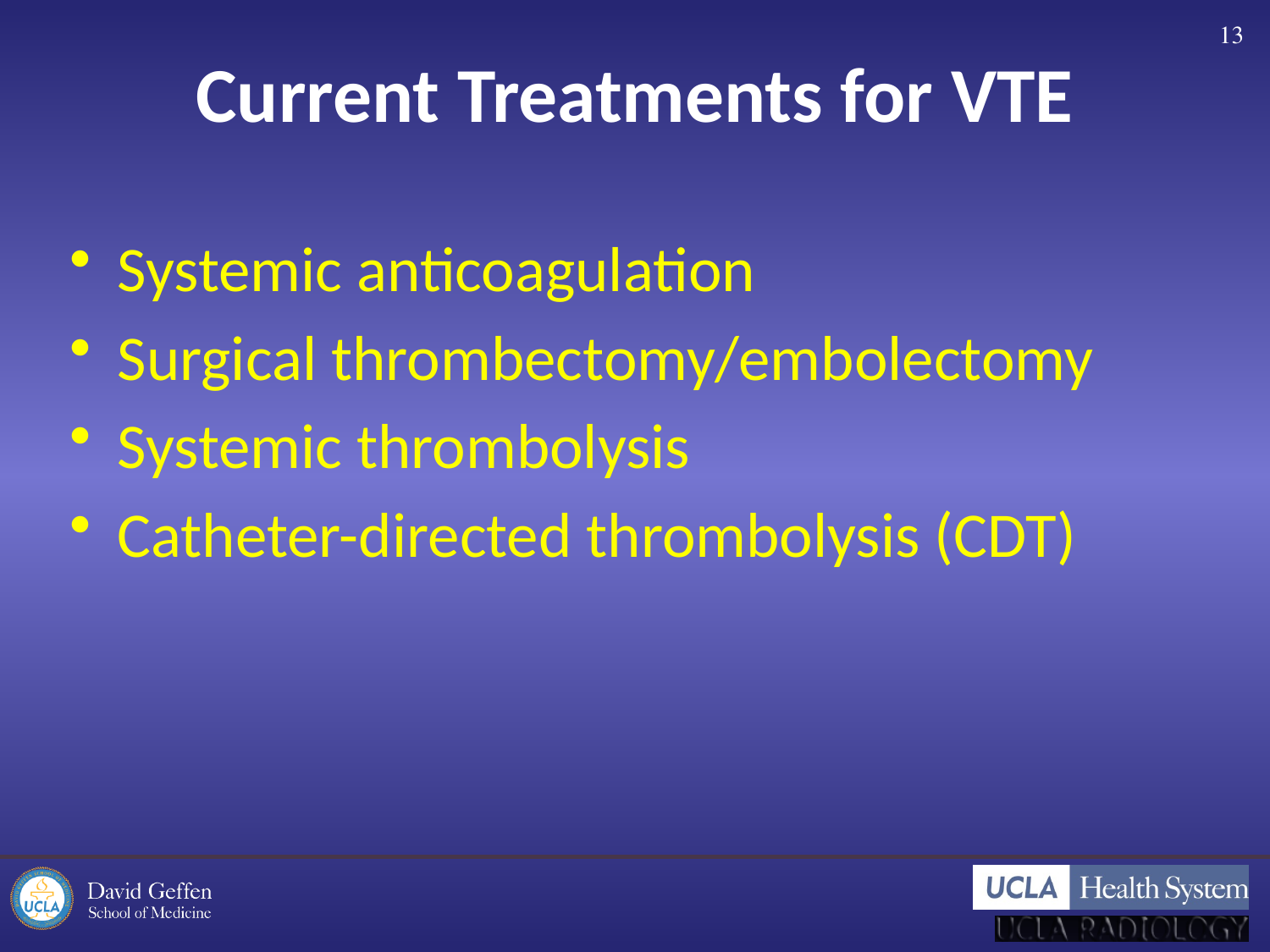

13
# Current Treatments for VTE
Systemic anticoagulation
Surgical thrombectomy/embolectomy
Systemic thrombolysis
Catheter-directed thrombolysis (CDT)